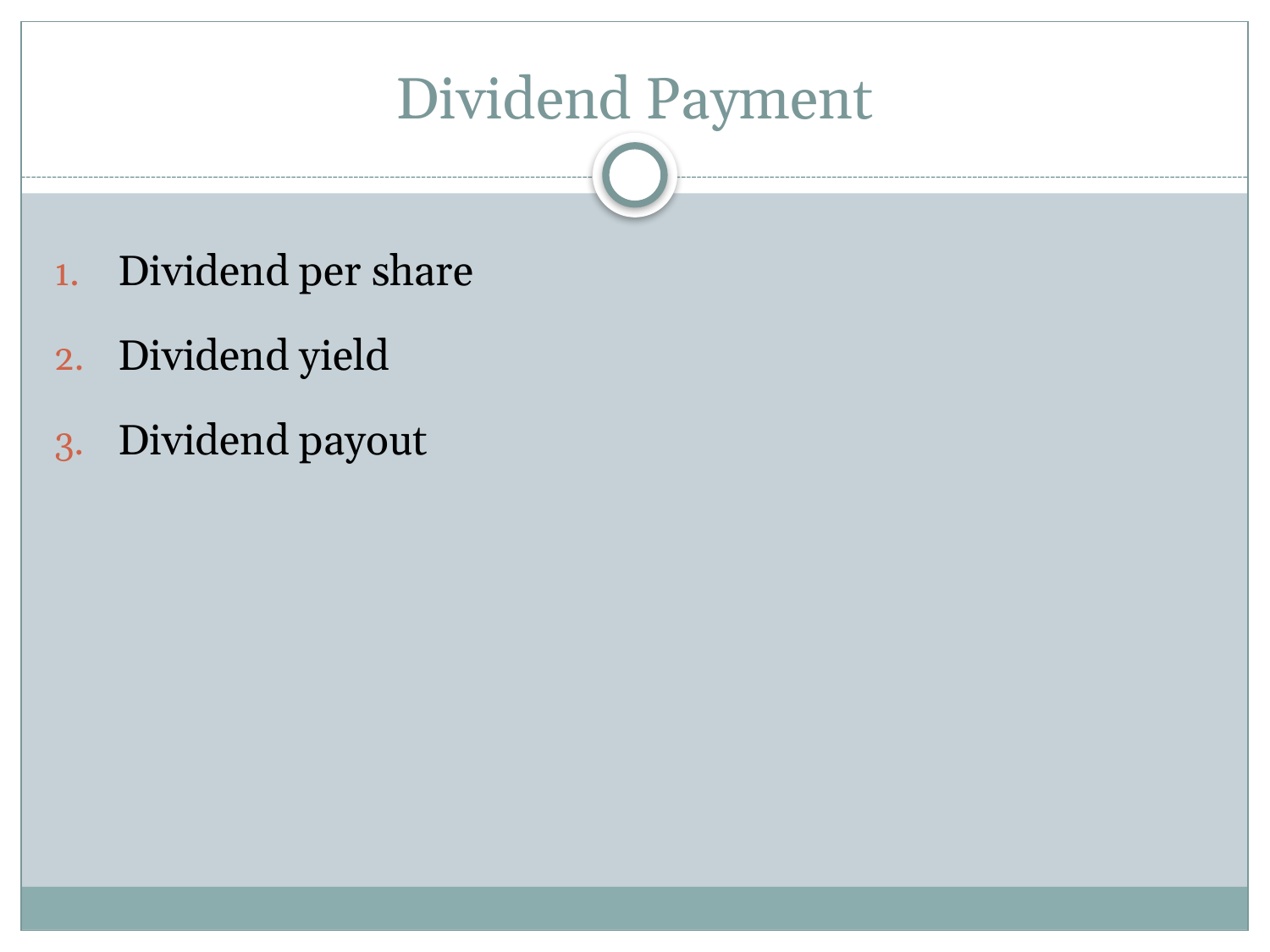

# Dividend Payment
Dividend per share
Dividend yield
Dividend payout